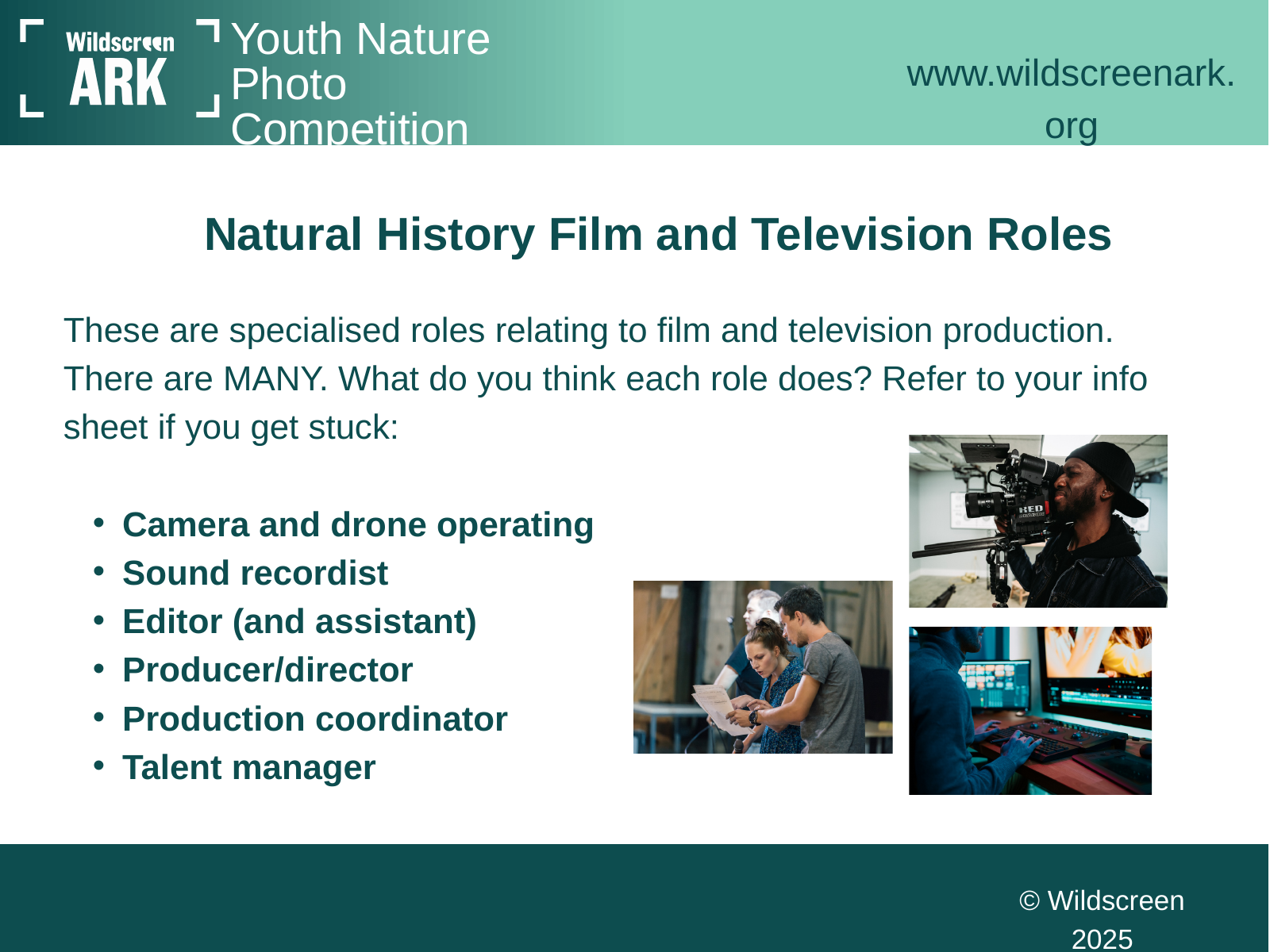

www.wildscreenark.org

Youth Nature Photo Competition

Natural History Film and Television Roles

These are specialised roles relating to film and television production. There are MANY. What do you think each role does? Refer to your info sheet if you get stuck:

Camera and drone operating
Sound recordist
Editor (and assistant)
Producer/director
Production coordinator
Talent manager

© Wildscreen 2025